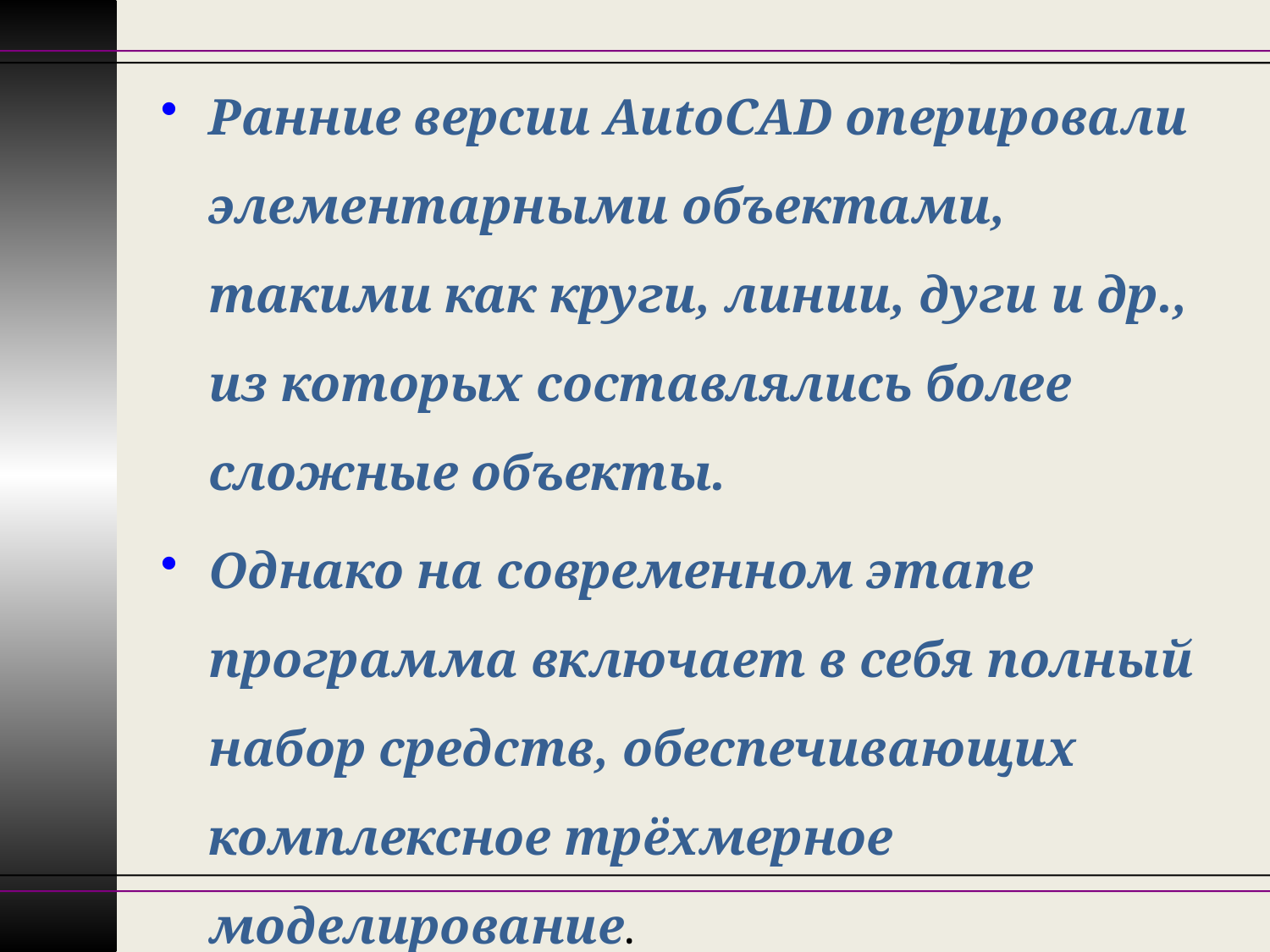

Ранние версии AutoCAD оперировали элементарными объектами, такими как круги, линии, дуги и др., из которых составлялись более сложные объекты.
Однако на современном этапе программа включает в себя полный набор средств, обеспечивающих комплексное трёхмерное моделирование.